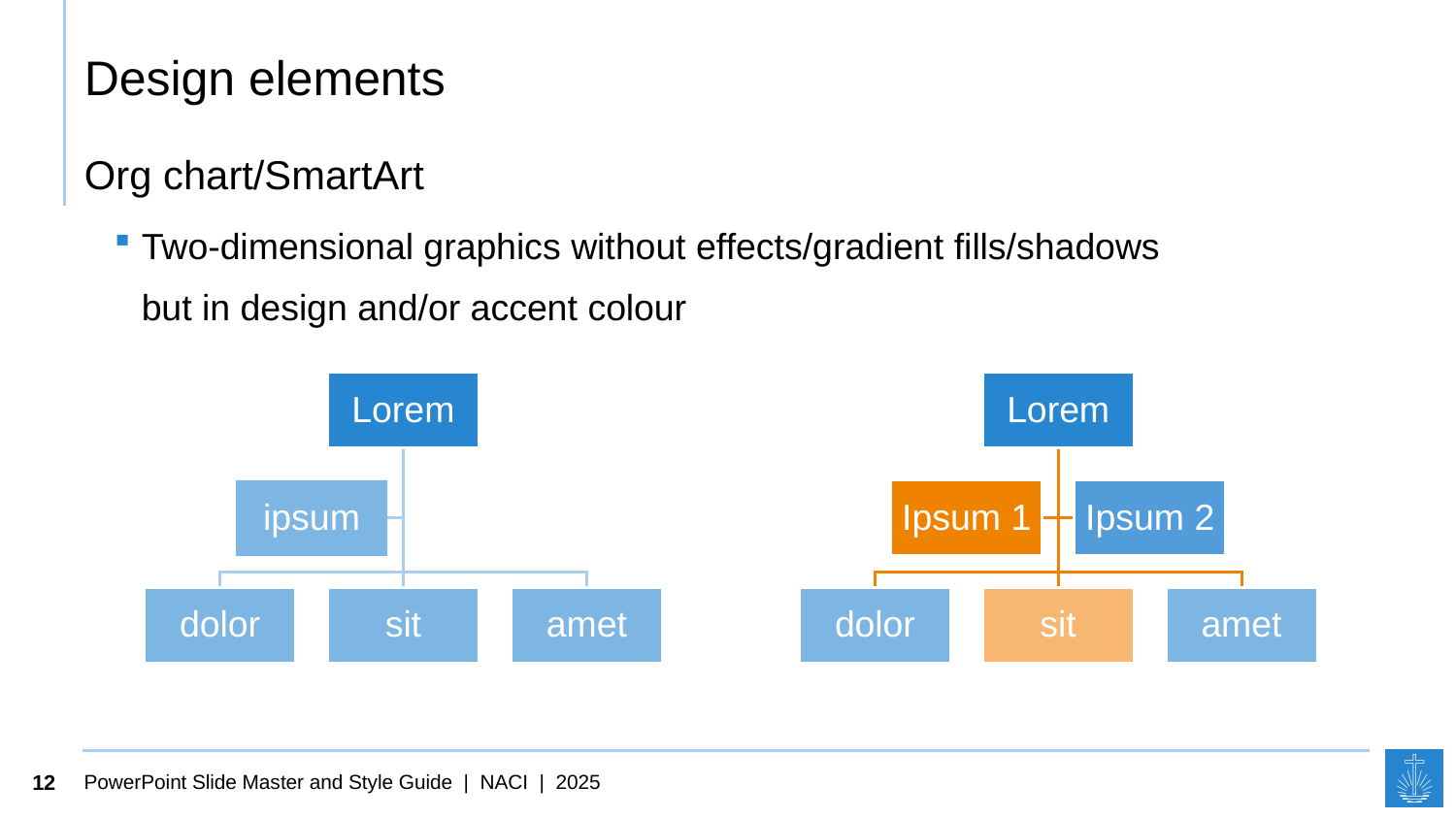

# Design elements
Org chart/SmartArt
Two-dimensional graphics without effects/gradient fills/shadows
but in design and/or accent colour

Lorem
dolor
sit
amet
ipsum
Lorem
dolor
sit
amet
Ipsum 1
Ipsum 2